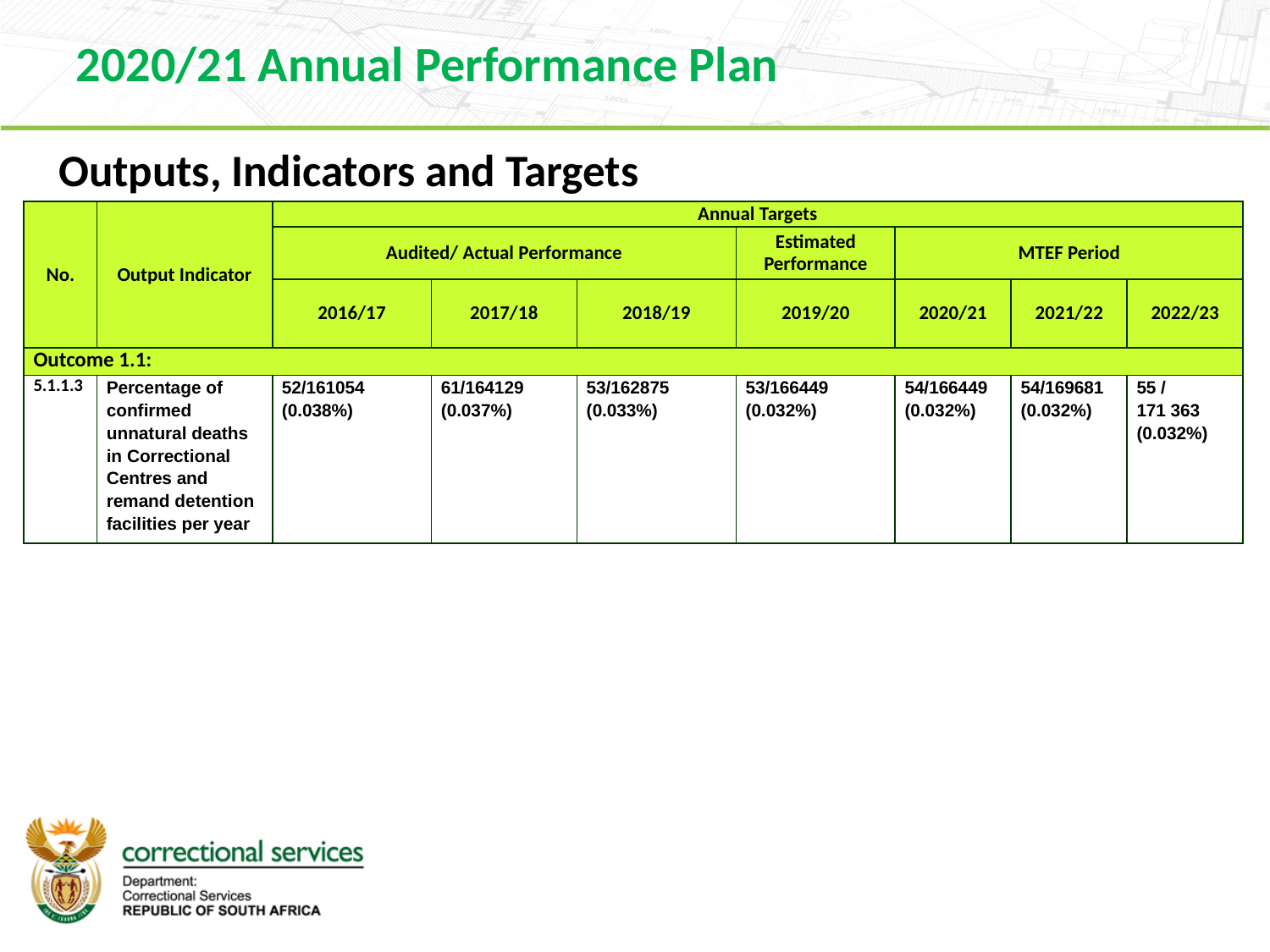

2020/21 Annual Performance Plan
Outputs, Indicators and Targets
| No. | Output Indicator | Annual Targets |  |  |  |  |  |  |
| --- | --- | --- | --- | --- | --- | --- | --- | --- |
|  |  | Audited/ Actual Performance |  |  | Estimated Performance | MTEF Period |  |  |
|  |  | 2016/17 | 2017/18 | 2018/19 | 2019/20 | 2020/21 | 2021/22 | 2022/23 |
| Outcome 1.1: |  |  |  |  |  |  |  |  |
| 5.1.1.3 | Percentage of confirmed unnatural deaths in Correctional Centres and remand detention facilities per year | 52/161054 (0.038%) | 61/164129 (0.037%) | 53/162875 (0.033%) | 53/166449 (0.032%) | 54/166449 (0.032%) | 54/169681 (0.032%) | 55 / 171 363 (0.032%) |